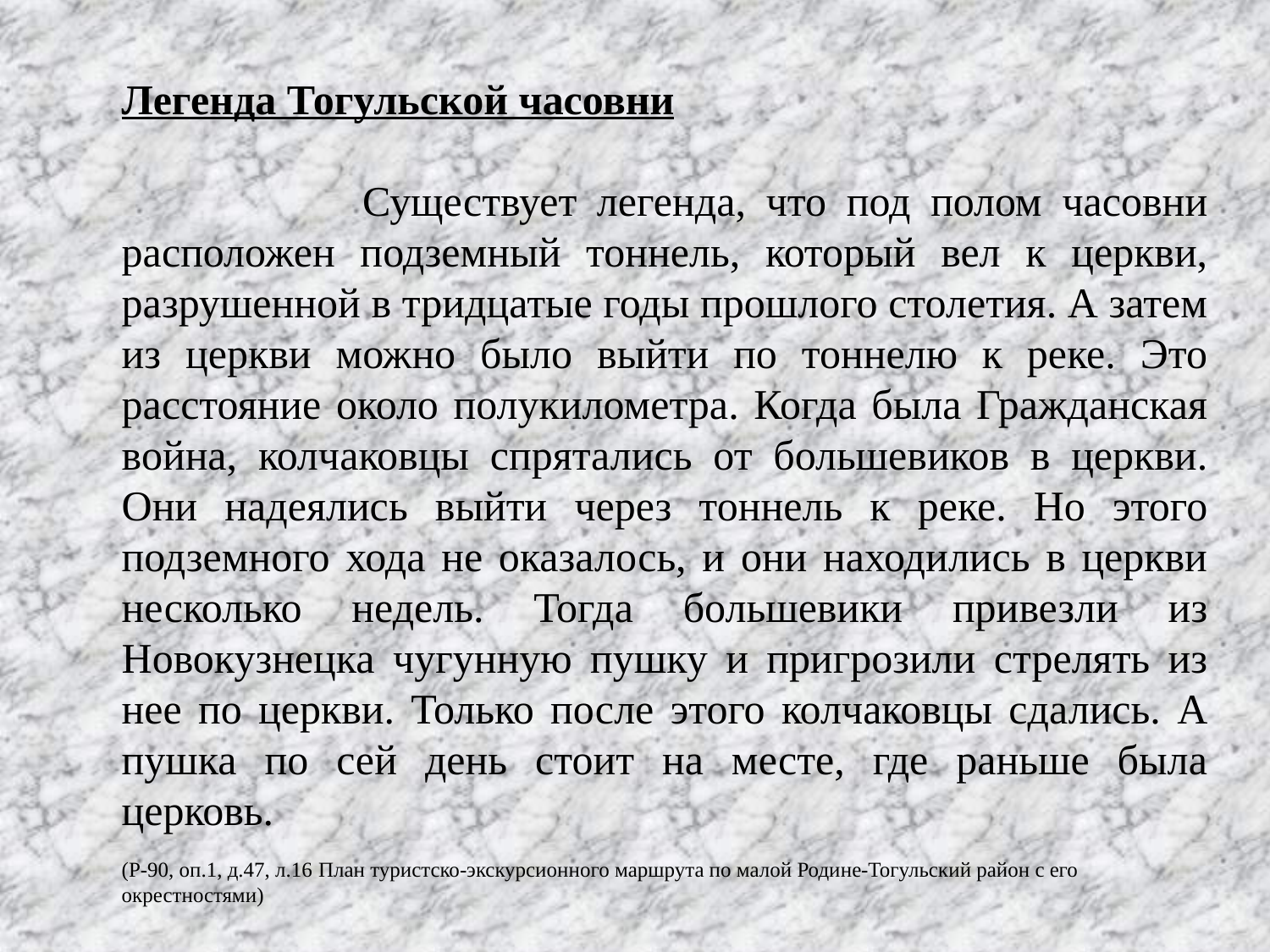

Легенда Тогульской часовни

            Существует легенда, что под полом часовни расположен подземный тоннель, который вел к церкви, разрушенной в тридцатые годы прошлого столетия. А затем из церкви можно было выйти по тоннелю к реке. Это расстояние около полукилометра. Когда была Гражданская война, колчаковцы спрятались от большевиков в церкви. Они надеялись выйти через тоннель к реке. Но этого подземного хода не оказалось, и они находились в церкви несколько недель. Тогда большевики привезли из Новокузнецка чугунную пушку и пригрозили стрелять из нее по церкви. Только после этого колчаковцы сдались. А пушка по сей день стоит на месте, где раньше была церковь.

(Р-90, оп.1, д.47, л.16 План туристско-экскурсионного маршрута по малой Родине-Тогульский район с его окрестностями)